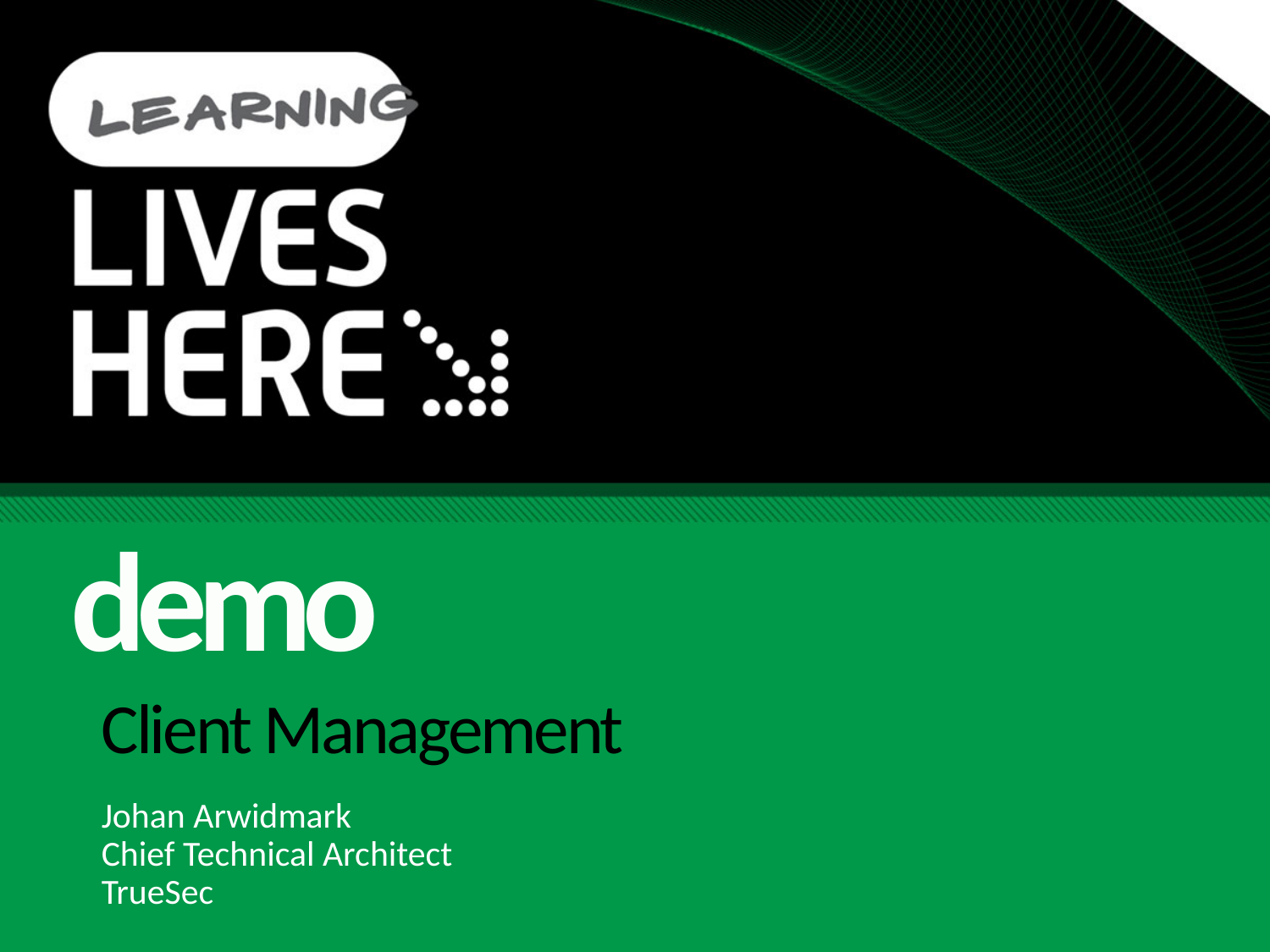

demo
# Client Management
Johan Arwidmark
Chief Technical Architect
TrueSec